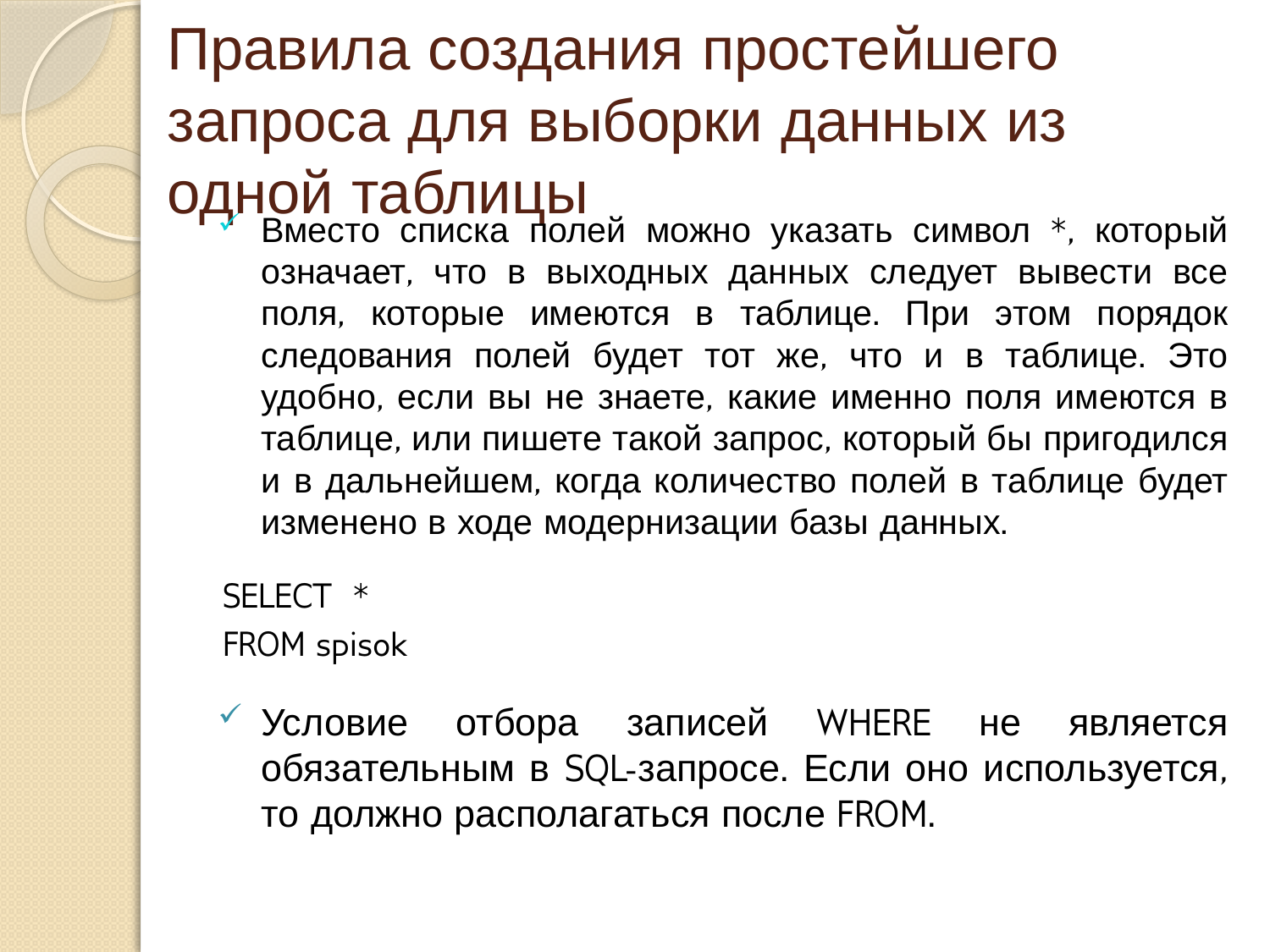

# Правила создания простейшего запроса для выборки данных из одной таблицы
Вместо списка полей можно указать символ *, который означает, что в выходных данных следует вывести все поля, которые имеются в таблице. При этом порядок следования полей будет тот же, что и в таблице. Это удобно, если вы не знаете, какие именно поля имеются в таблице, или пишете такой запрос, который бы пригодился и в дальнейшем, когда количество полей в таблице будет изменено в ходе модернизации базы данных.

SELECT  *
FROM spisok

Условие отбора записей WHERE не является обязательным в SQL-запросе. Если оно используется, то должно располагаться после FROM.